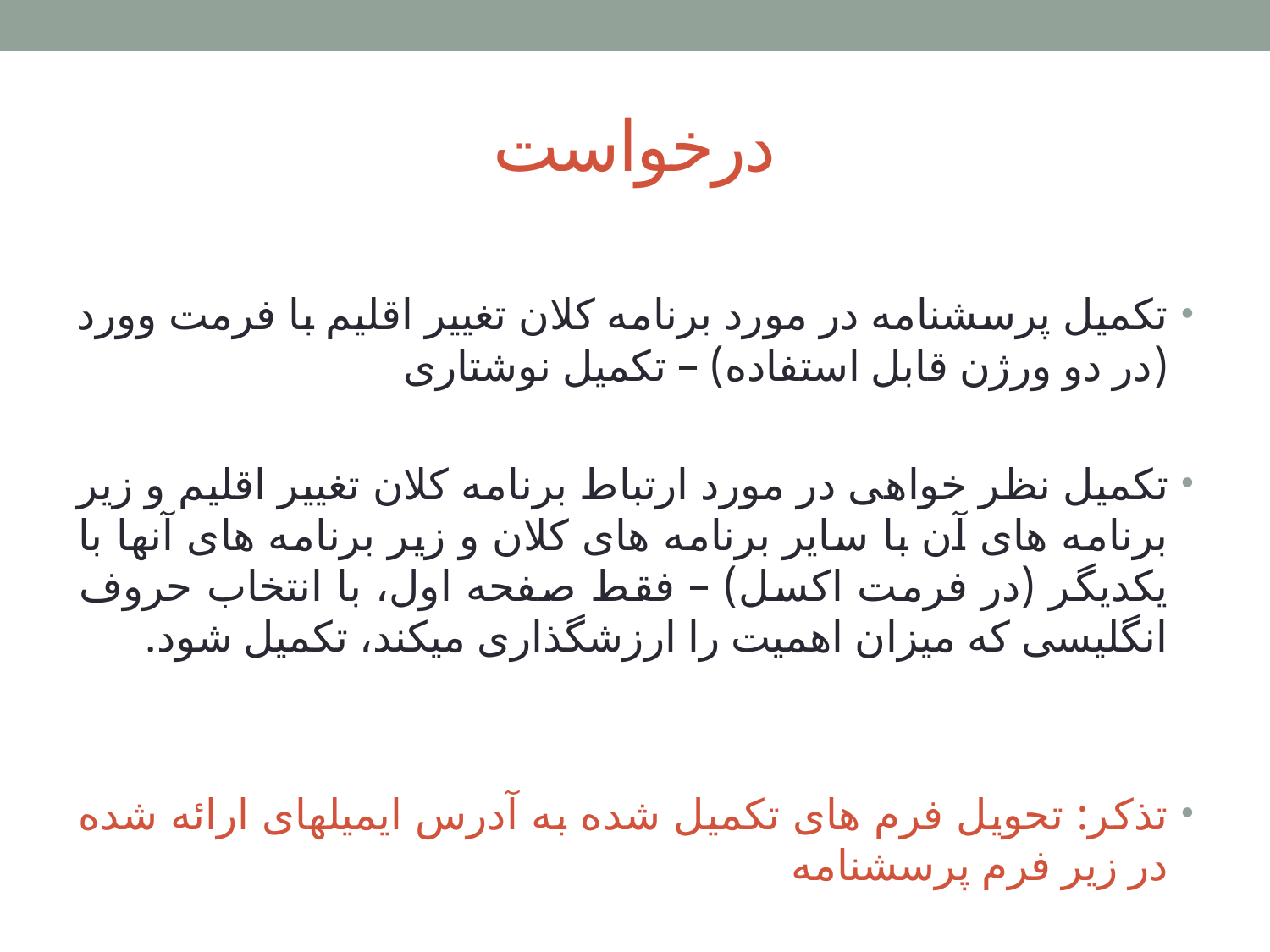

# درخواست

تکمیل پرسشنامه در مورد برنامه کلان تغییر اقلیم با فرمت وورد (در دو ورژن قابل استفاده) – تکمیل نوشتاری

تکمیل نظر خواهی در مورد ارتباط برنامه کلان تغییر اقلیم و زیر برنامه های آن با سایر برنامه های کلان و زیر برنامه های آنها با یکدیگر (در فرمت اکسل) – فقط صفحه اول، با انتخاب حروف انگلیسی که میزان اهمیت را ارزشگذاری میکند، تکمیل شود.

تذکر: تحویل فرم های تکمیل شده به آدرس ایمیلهای ارائه شده در زیر فرم پرسشنامه